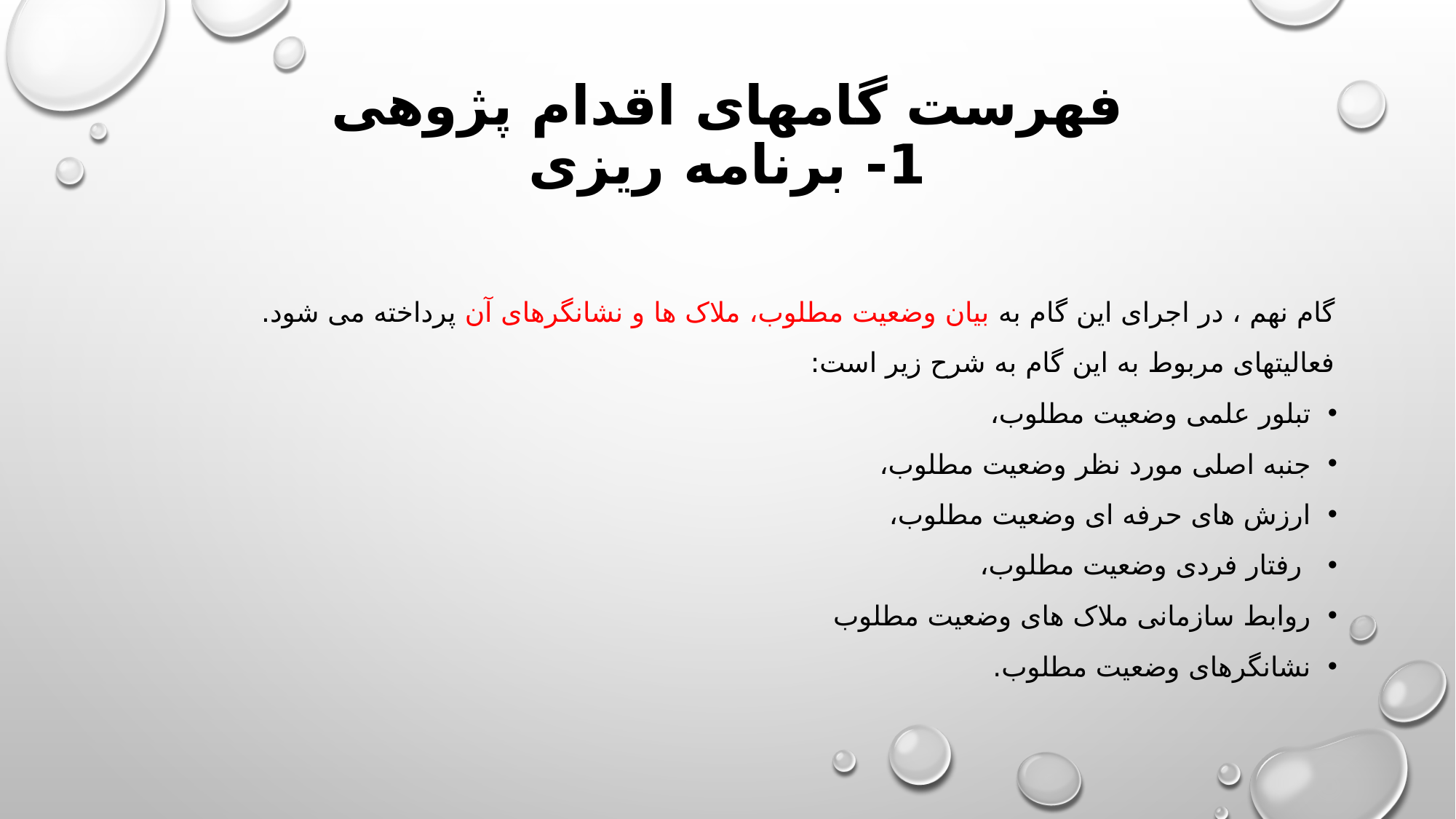

# فهرست گامهای اقدام پژوهی 1- برنامه ریزی
گام نهم ، در اجرای این گام به بیان وضعیت مطلوب، ملاک ها و نشانگرهای آن پرداخته می شود.
فعالیتهای مربوط به این گام به شرح زیر است:
تبلور علمی وضعیت مطلوب،
جنبه اصلی مورد نظر وضعیت مطلوب،
ارزش های حرفه ای وضعیت مطلوب،
 رفتار فردی وضعیت مطلوب،
روابط سازمانی ملاک های وضعیت مطلوب
نشانگرهای وضعیت مطلوب.